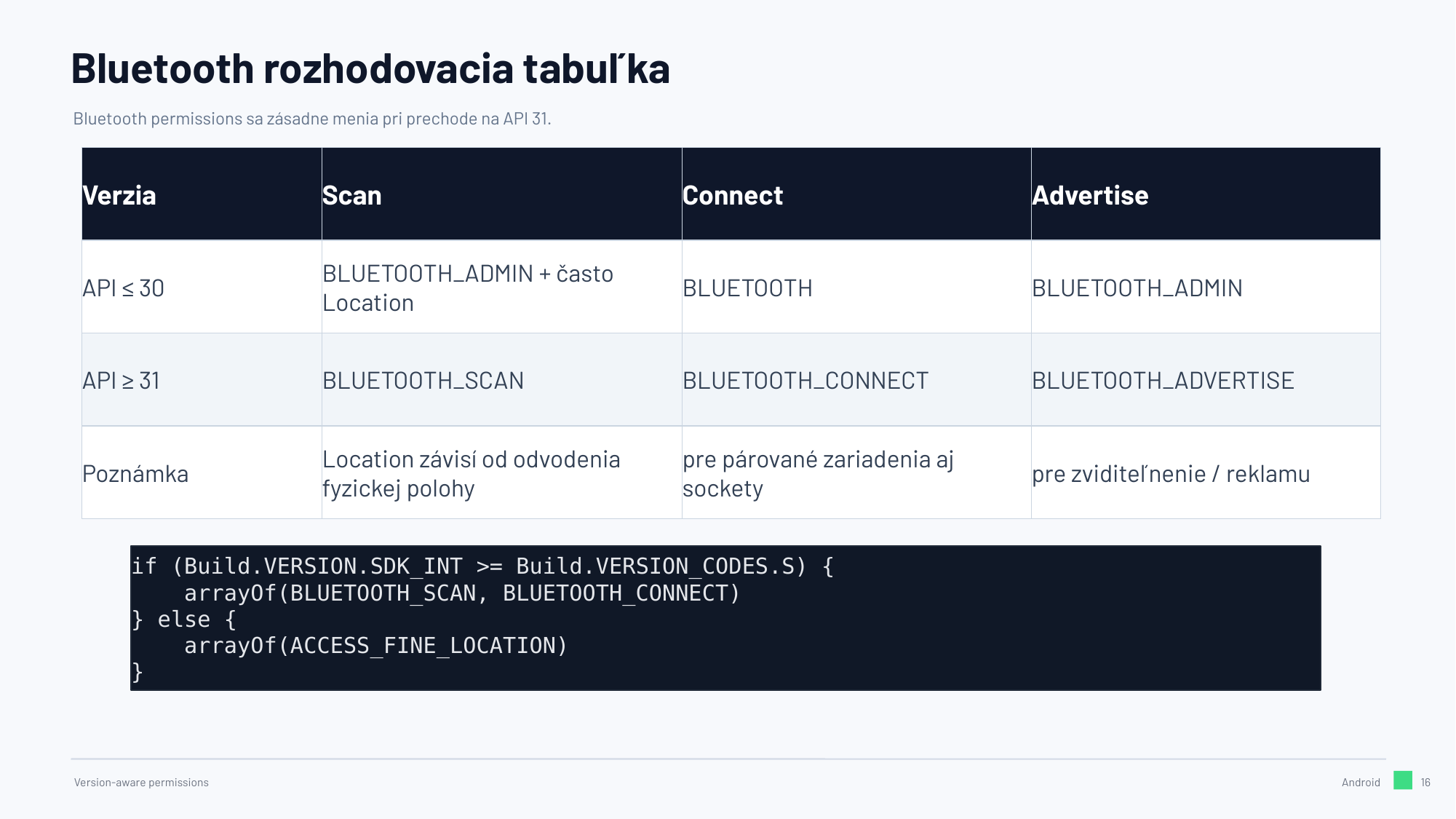

Bluetooth rozhodovacia tabuľka
Bluetooth permissions sa zásadne menia pri prechode na API 31.
Verzia
Scan
Connect
Advertise
API ≤ 30
BLUETOOTH_ADMIN + často Location
BLUETOOTH
BLUETOOTH_ADMIN
API ≥ 31
BLUETOOTH_SCAN
BLUETOOTH_CONNECT
BLUETOOTH_ADVERTISE
Poznámka
Location závisí od odvodenia fyzickej polohy
pre párované zariadenia aj sockety
pre zviditeľnenie / reklamu
if (Build.VERSION.SDK_INT >= Build.VERSION_CODES.S) {
    arrayOf(BLUETOOTH_SCAN, BLUETOOTH_CONNECT)
} else {
    arrayOf(ACCESS_FINE_LOCATION)
}
16